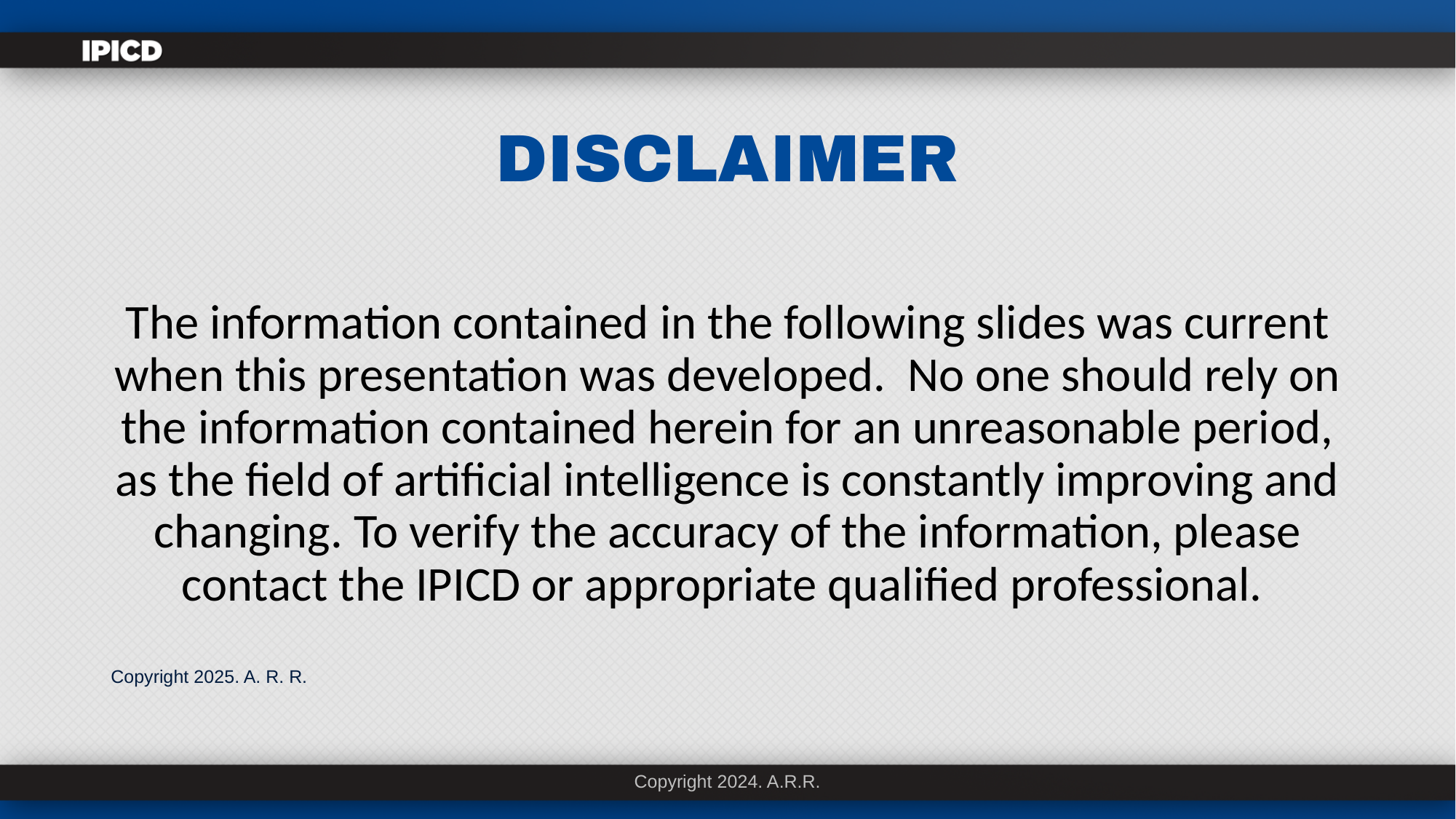

# DISCLAIMER

The information contained in the following slides was current when this presentation was developed.  No one should rely on the information contained herein for an unreasonable period, as the field of artificial intelligence is constantly improving and changing. To verify the accuracy of the information, please contact the IPICD or appropriate qualified professional.

Copyright 2025. A. R. R.